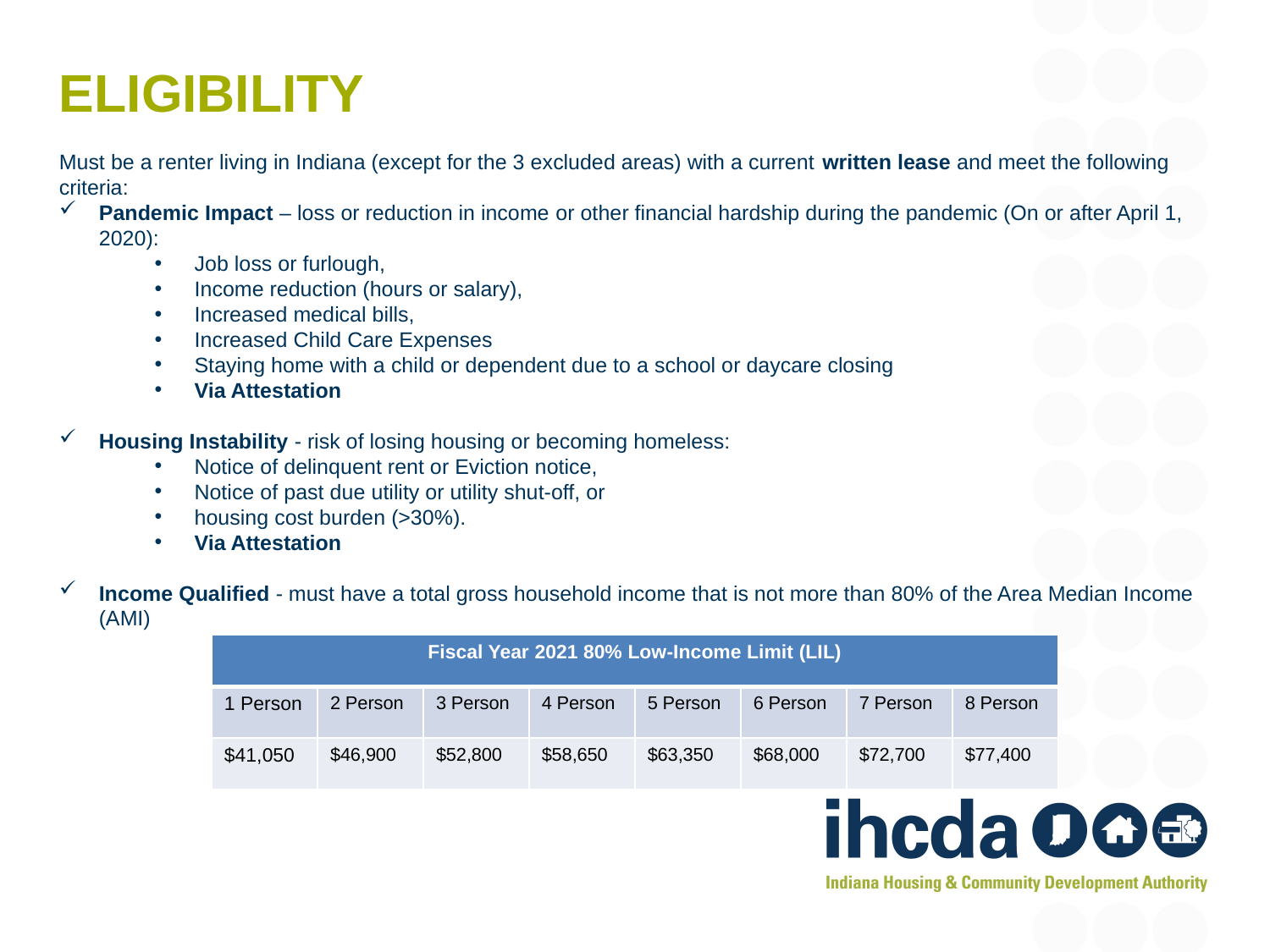

# Eligibility
Must be a renter living in Indiana (except for the 3 excluded areas) with a current written lease and meet the following criteria:
Pandemic Impact – loss or reduction in income or other financial hardship during the pandemic (On or after April 1, 2020):
Job loss or furlough,
Income reduction (hours or salary),
Increased medical bills,
Increased Child Care Expenses
Staying home with a child or dependent due to a school or daycare closing
Via Attestation

Housing Instability - risk of losing housing or becoming homeless:
Notice of delinquent rent or Eviction notice,
Notice of past due utility or utility shut-off, or
housing cost burden (>30%).
Via Attestation

Income Qualified - must have a total gross household income that is not more than 80% of the Area Median Income (AMI)

| Fiscal Year 2021 80% Low-Income Limit (LIL) |  |  |  |  |  |  |  |
| --- | --- | --- | --- | --- | --- | --- | --- |
| 1 Person | 2 Person | 3 Person | 4 Person | 5 Person | 6 Person | 7 Person | 8 Person |
| $41,050 | $46,900 | $52,800 | $58,650 | $63,350 | $68,000 | $72,700 | $77,400 |